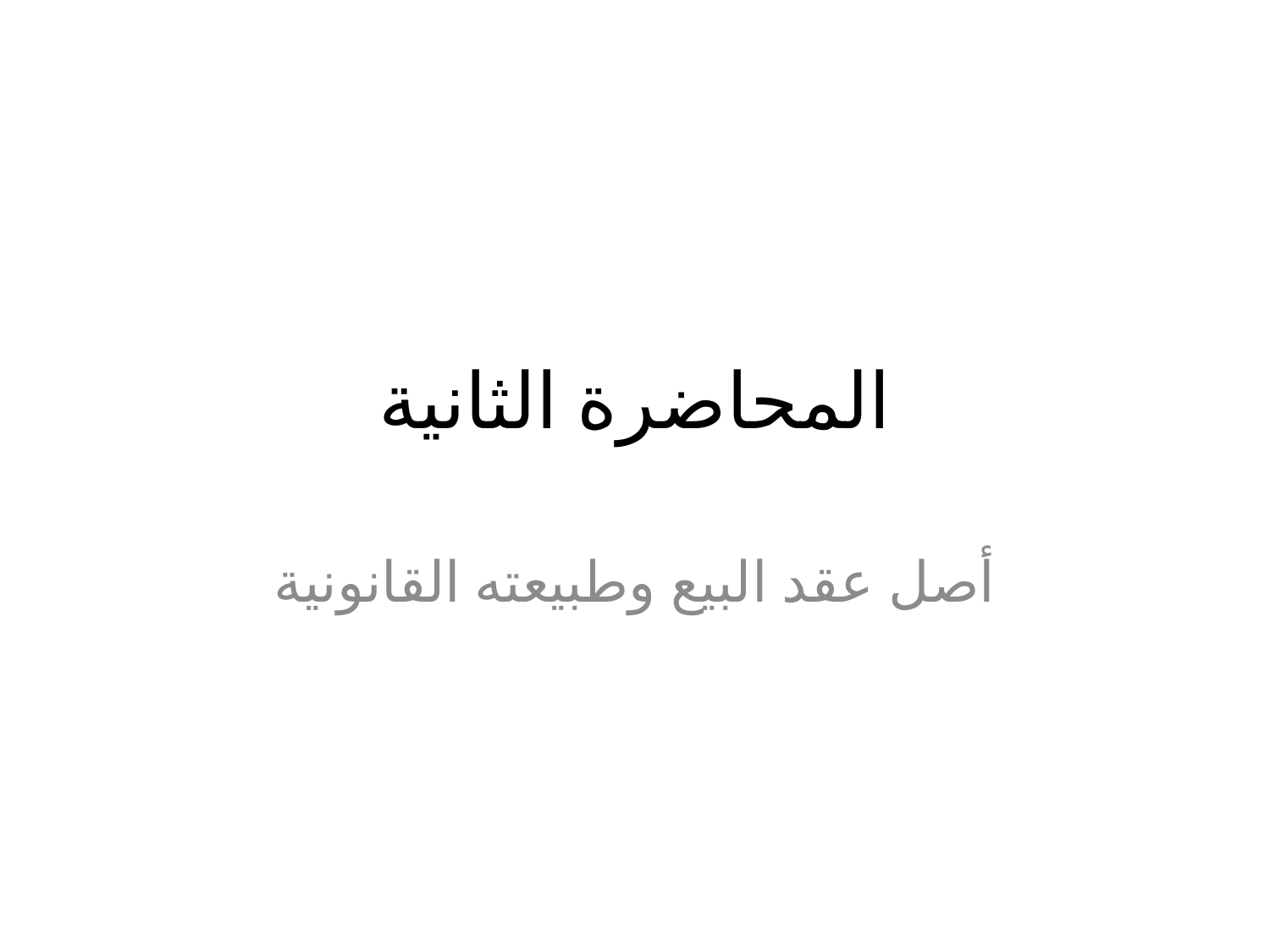

# المحاضرة الثانية
أصل عقد البيع وطبيعته القانونية